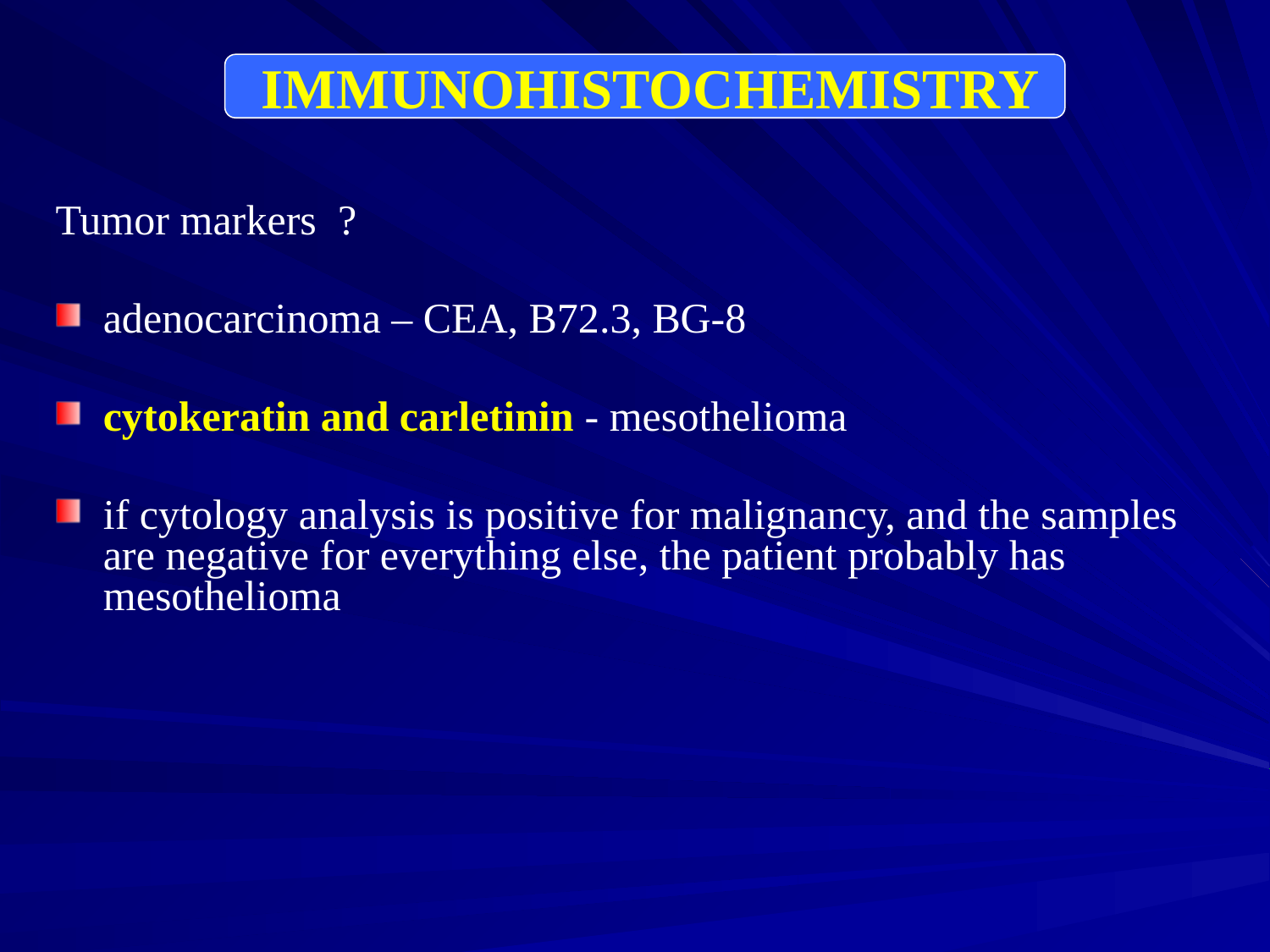

# IMMUNOHISTOCHEMISTRY

Tumor markers  ?

adenocarcinoma – CEA, B72.3, BG-8

cytokeratin and carletinin - mesothelioma

if cytology analysis is positive for malignancy, and the samples are negative for everything else, the patient probably has mesothelioma